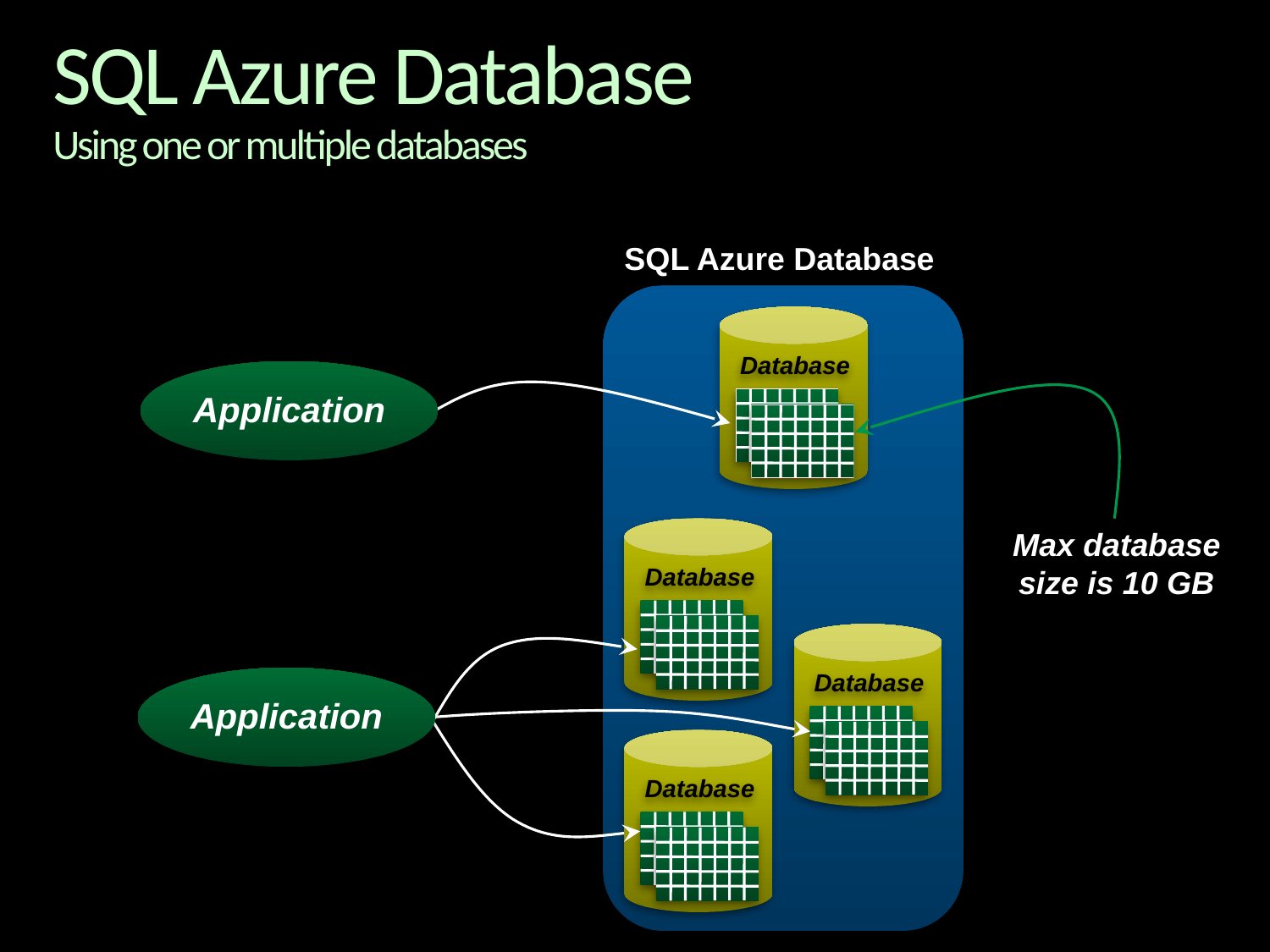

# SQL Azure Database Using one or multiple databases
SQL Azure Database

Database

Application

Max database size is 10 GB

Database

Database

Application

Database